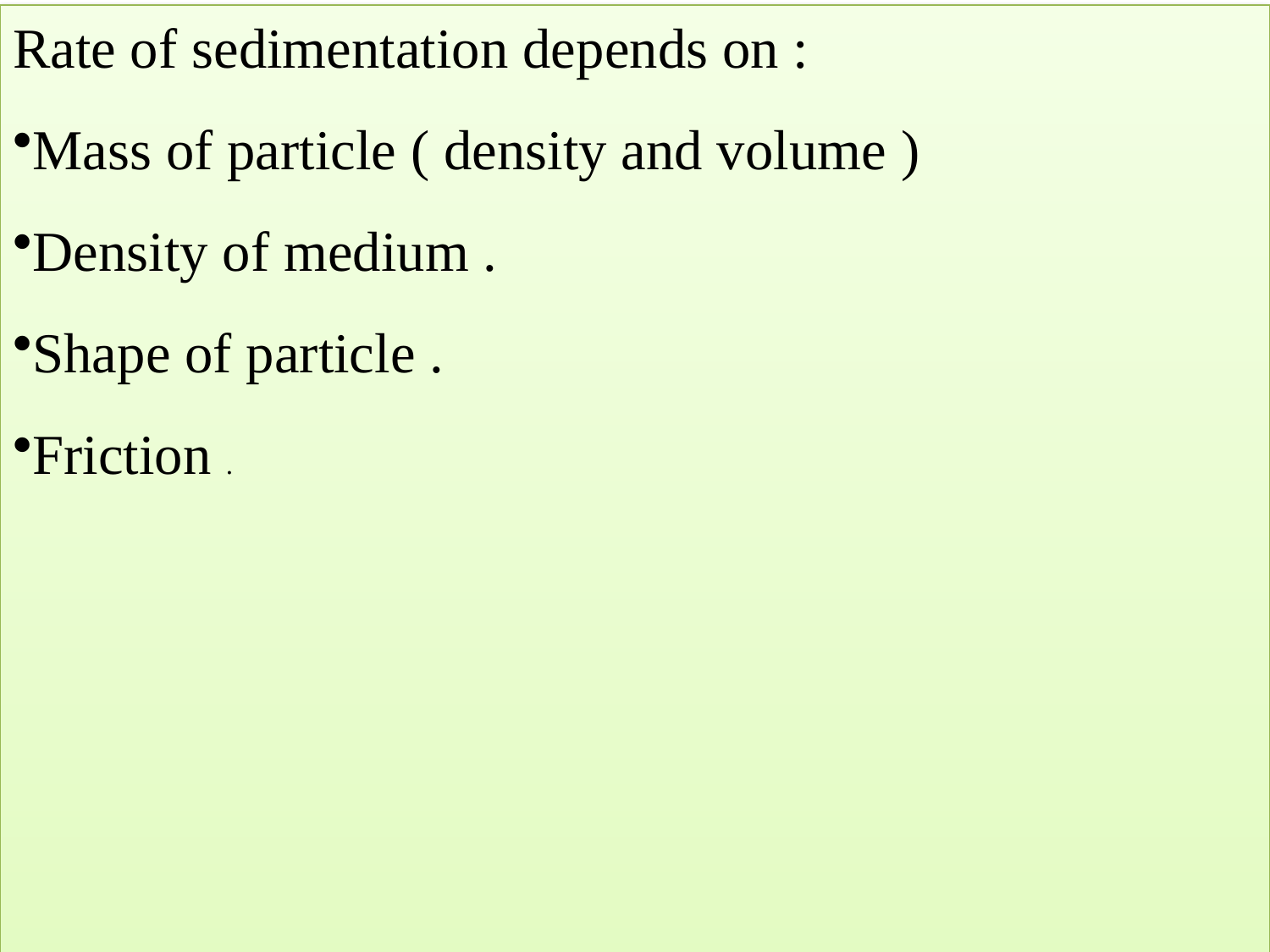

Rate of sedimentation depends on :
Mass of particle ( density and volume )
Density of medium .
Shape of particle .
Friction .